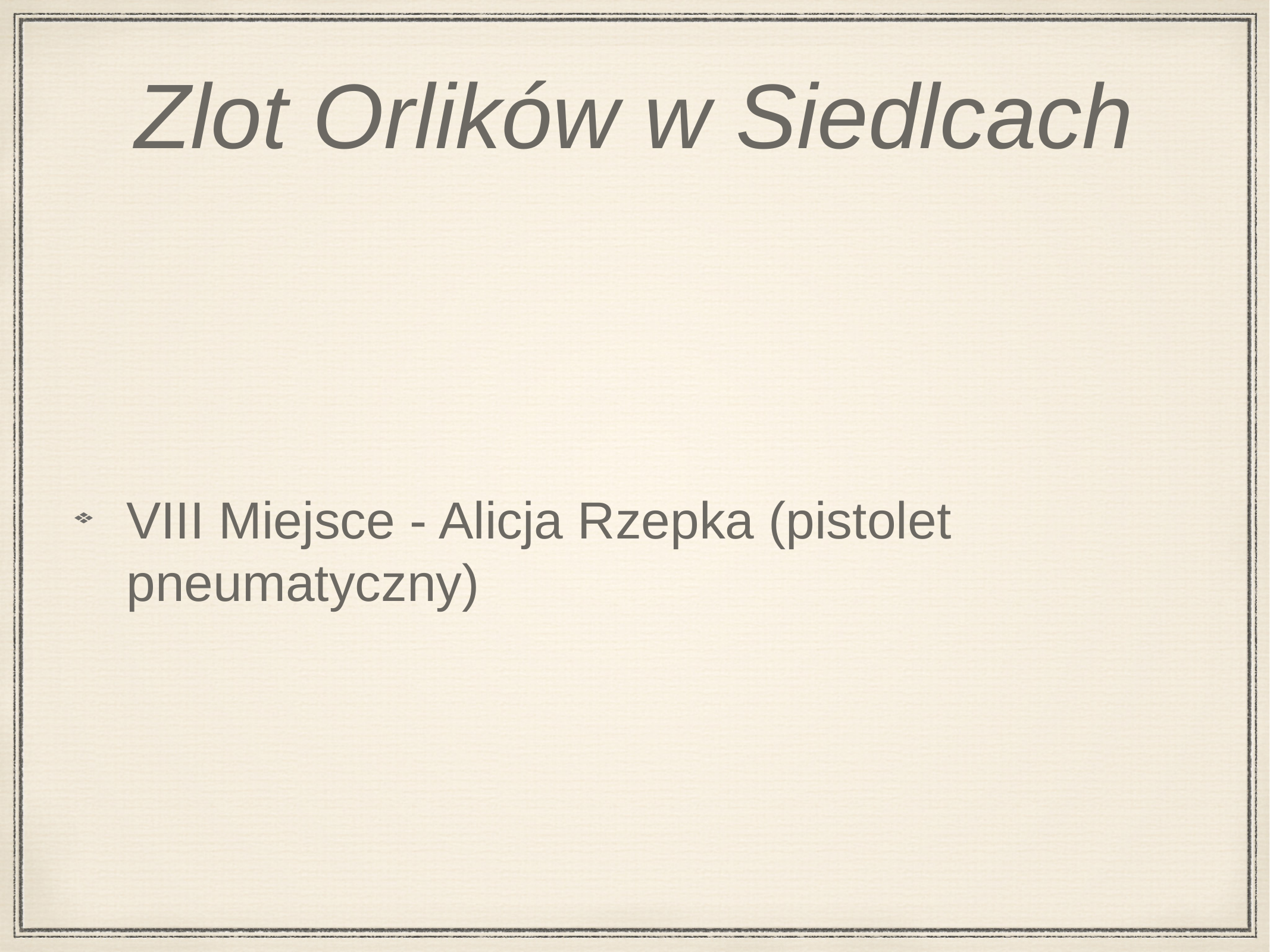

# Zlot Orlików w Siedlcach
VIII Miejsce - Alicja Rzepka (pistolet pneumatyczny)